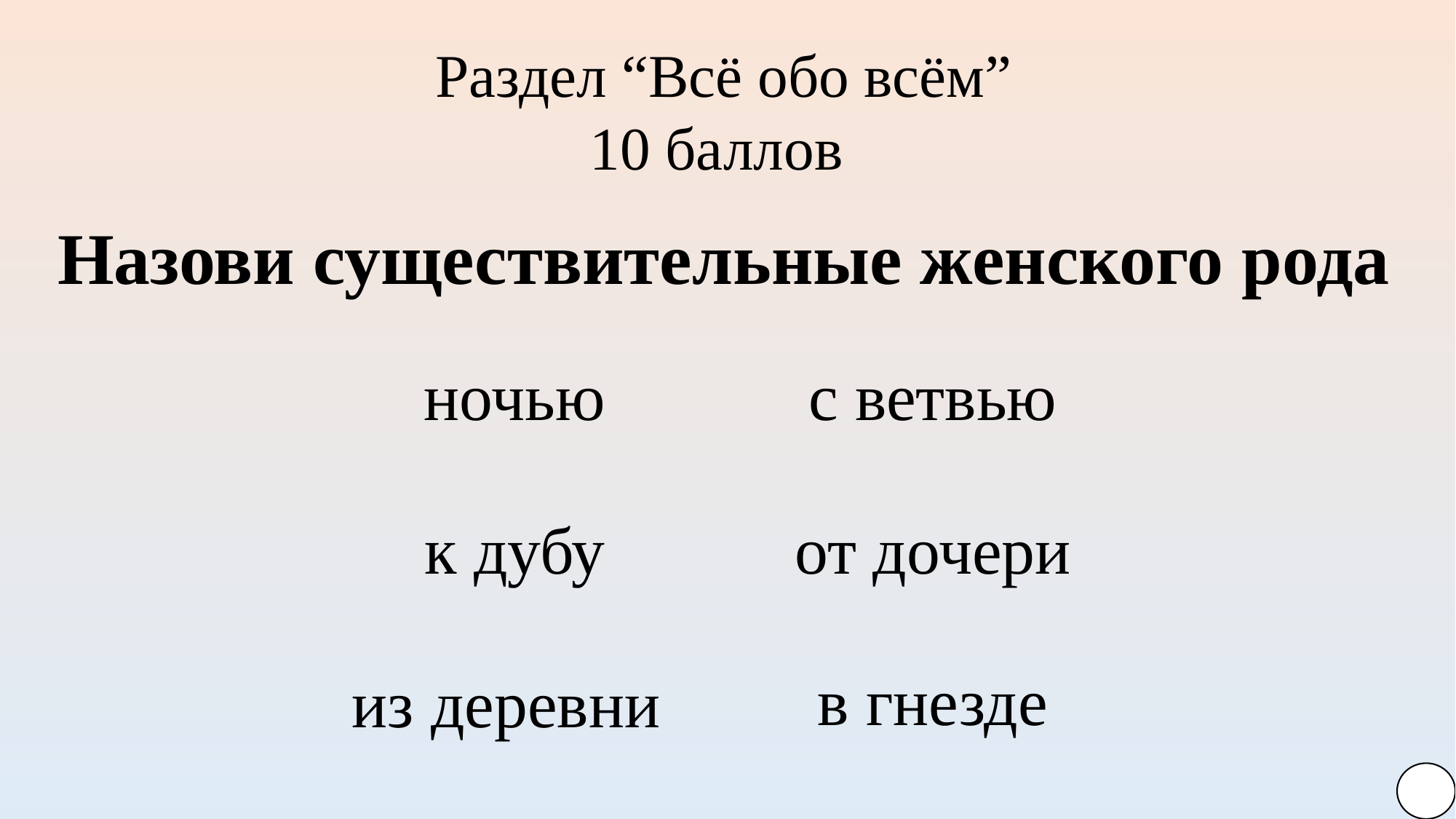

Раздел “Всё обо всём”
10 баллов

Назови существительные женского рода
ночью
с ветвью
к дубу
от дочери
в гнезде
из деревни